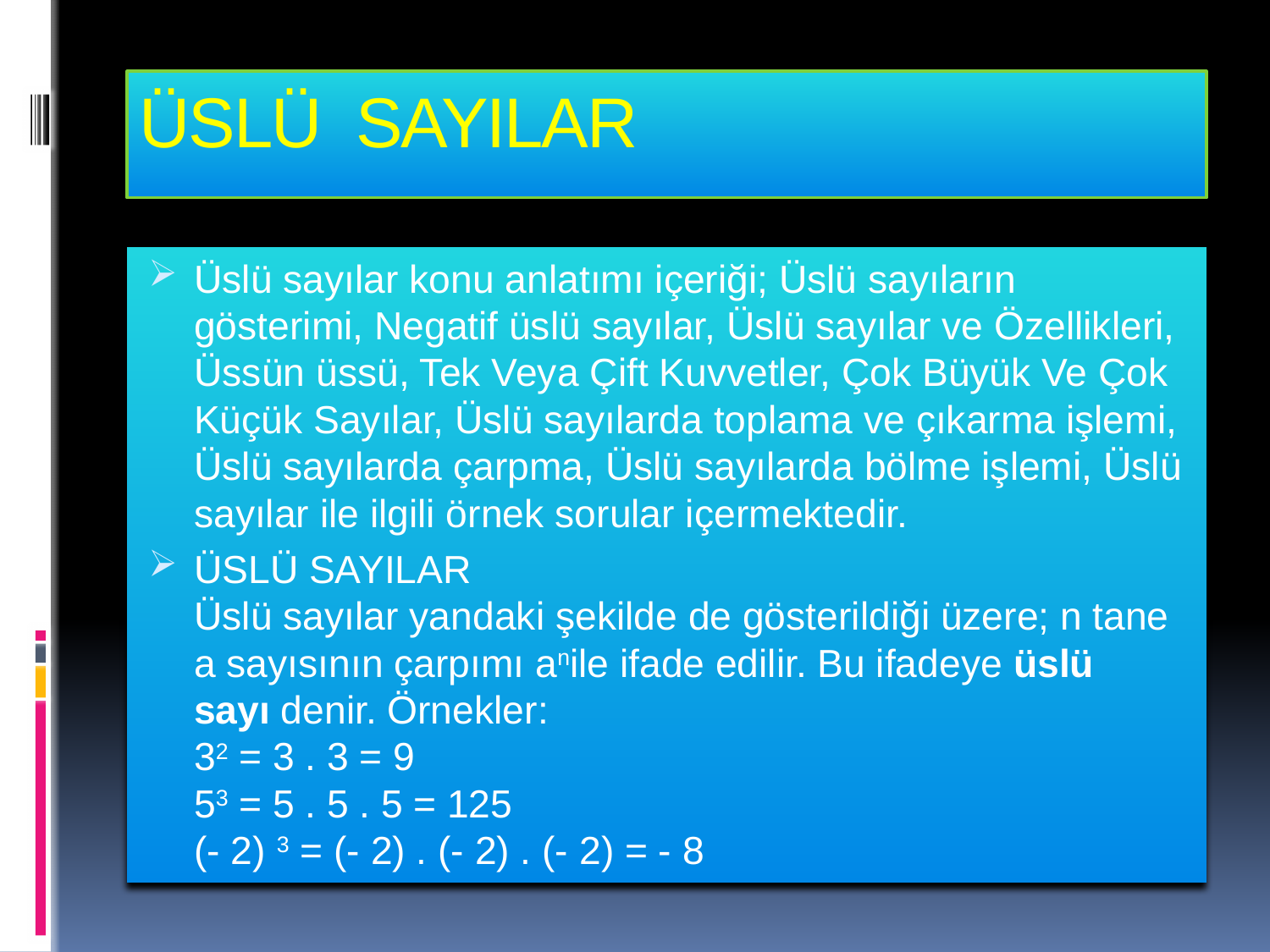

# ÜSLÜ  SAYILAR
Üslü sayılar konu anlatımı içeriği; Üslü sayıların gösterimi, Negatif üslü sayılar, Üslü sayılar ve Özellikleri, Üssün üssü, Tek Veya Çift Kuvvetler, Çok Büyük Ve Çok Küçük Sayılar, Üslü sayılarda toplama ve çıkarma işlemi, Üslü sayılarda çarpma, Üslü sayılarda bölme işlemi, Üslü sayılar ile ilgili örnek sorular içermektedir.
ÜSLÜ SAYILAR
Üslü sayılar yandaki şekilde de gösterildiği üzere; n tane a sayısının çarpımı anile ifade edilir. Bu ifadeye üslü sayı denir. Örnekler:
32 = 3 . 3 = 9
53 = 5 . 5 . 5 = 125
(- 2) 3 = (- 2) . (- 2) . (- 2) = - 8